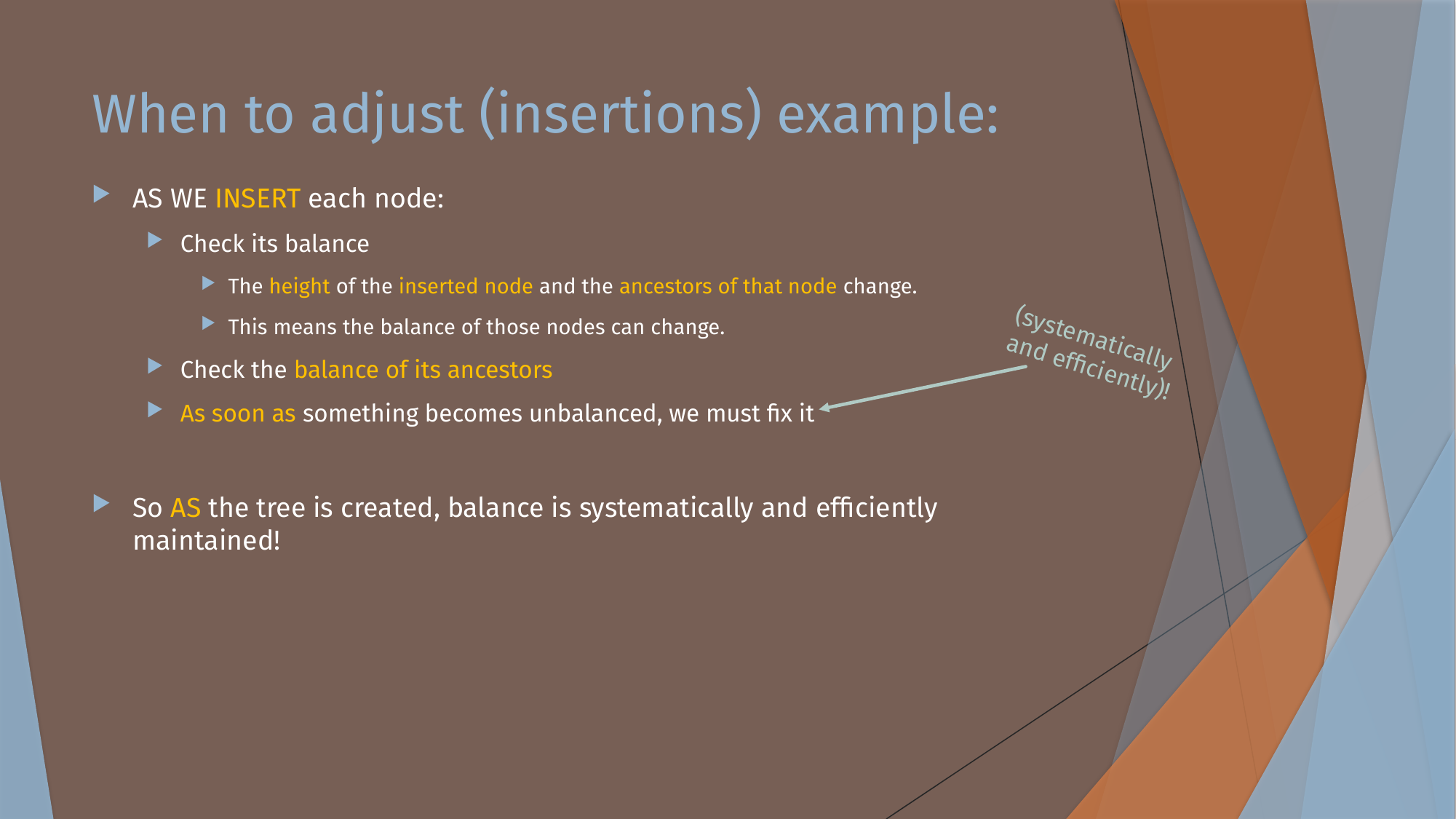

# When to adjust (insertions) example:
AS WE INSERT each node:
Check its balance
The height of the inserted node and the ancestors of that node change.
This means the balance of those nodes can change.
Check the balance of its ancestors
As soon as something becomes unbalanced, we must fix it

So AS the tree is created, balance is systematically and efficiently maintained!

(systematically
and efficiently)!